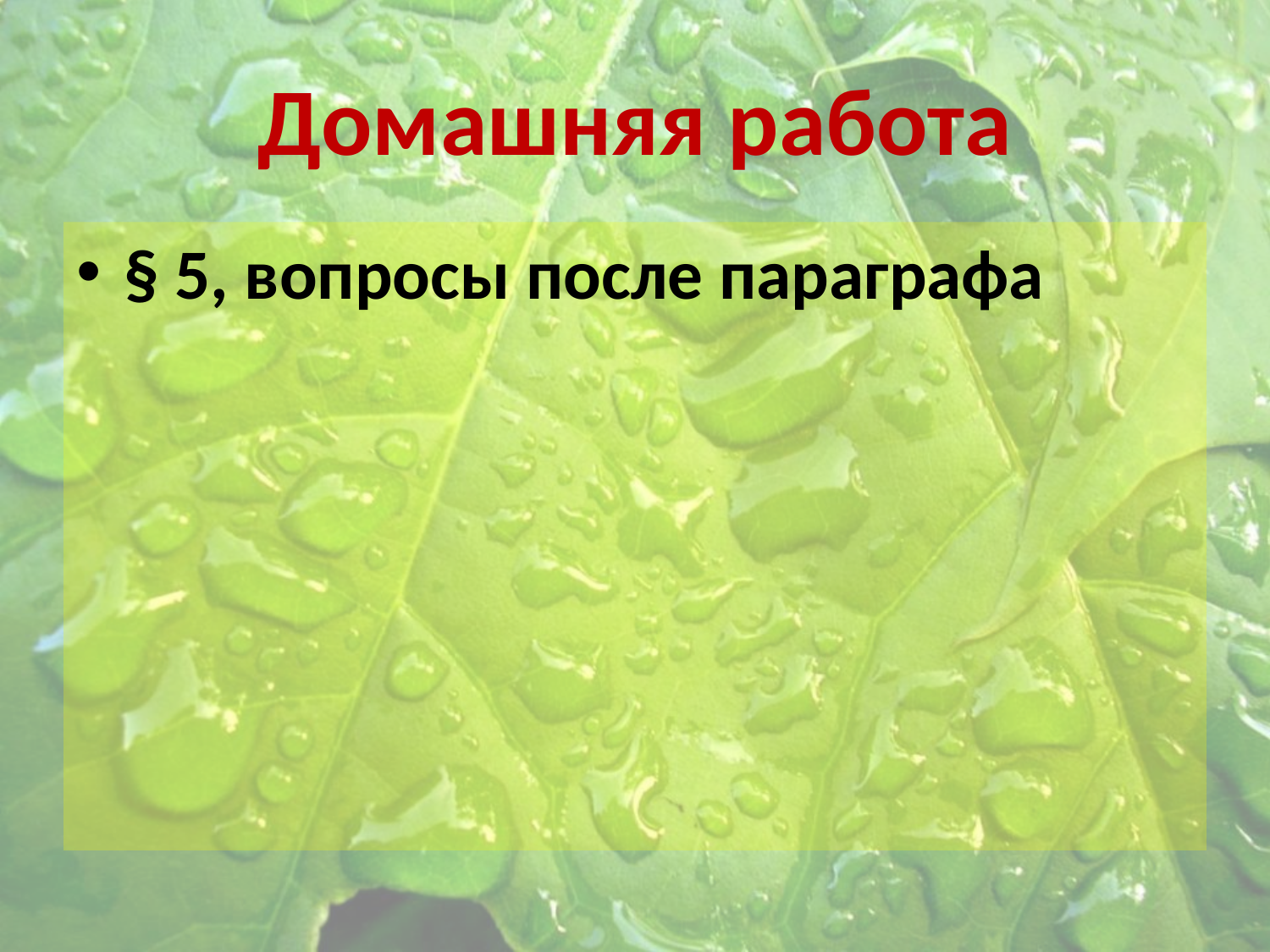

# Домашняя работа
§ 5, вопросы после параграфа